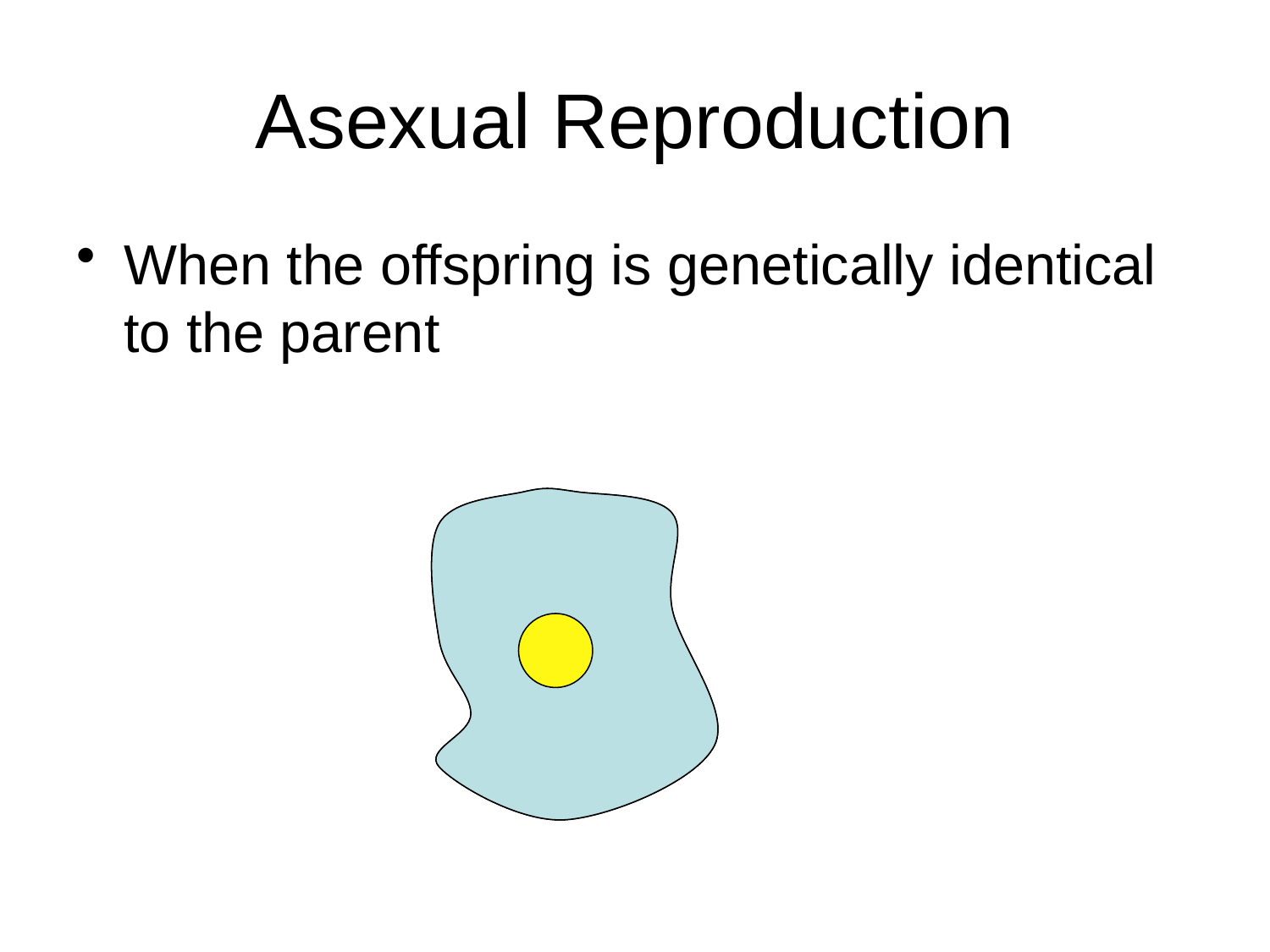

# Asexual Reproduction
When the offspring is genetically identical to the parent